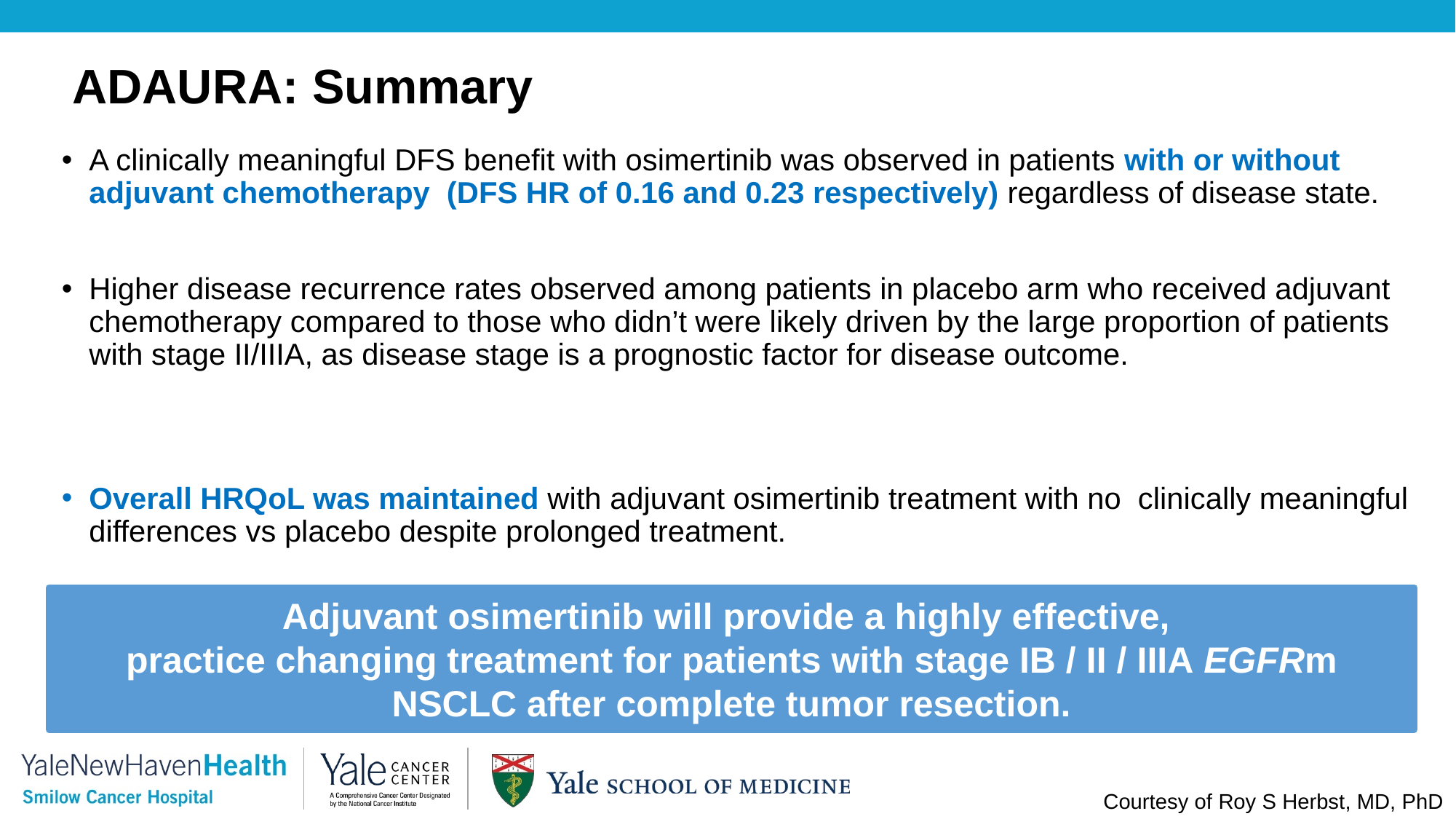

ADAURA: Summary
A clinically meaningful DFS benefit with osimertinib was observed in patients with or without adjuvant chemotherapy  (DFS HR of 0.16 and 0.23 respectively) regardless of disease state.

Higher disease recurrence rates observed among patients in placebo arm who received adjuvant chemotherapy compared to those who didn’t were likely driven by the large proportion of patients with stage II/IIIA, as disease stage is a prognostic factor for disease outcome.

Overall HRQoL was maintained with adjuvant osimertinib treatment with no  clinically meaningful differences vs placebo despite prolonged treatment.
Adjuvant osimertinib will provide a highly effective,
practice changing treatment for patients with stage IB / II / IIIA EGFRm NSCLC after complete tumor resection.
Courtesy of Roy S Herbst, MD, PhD